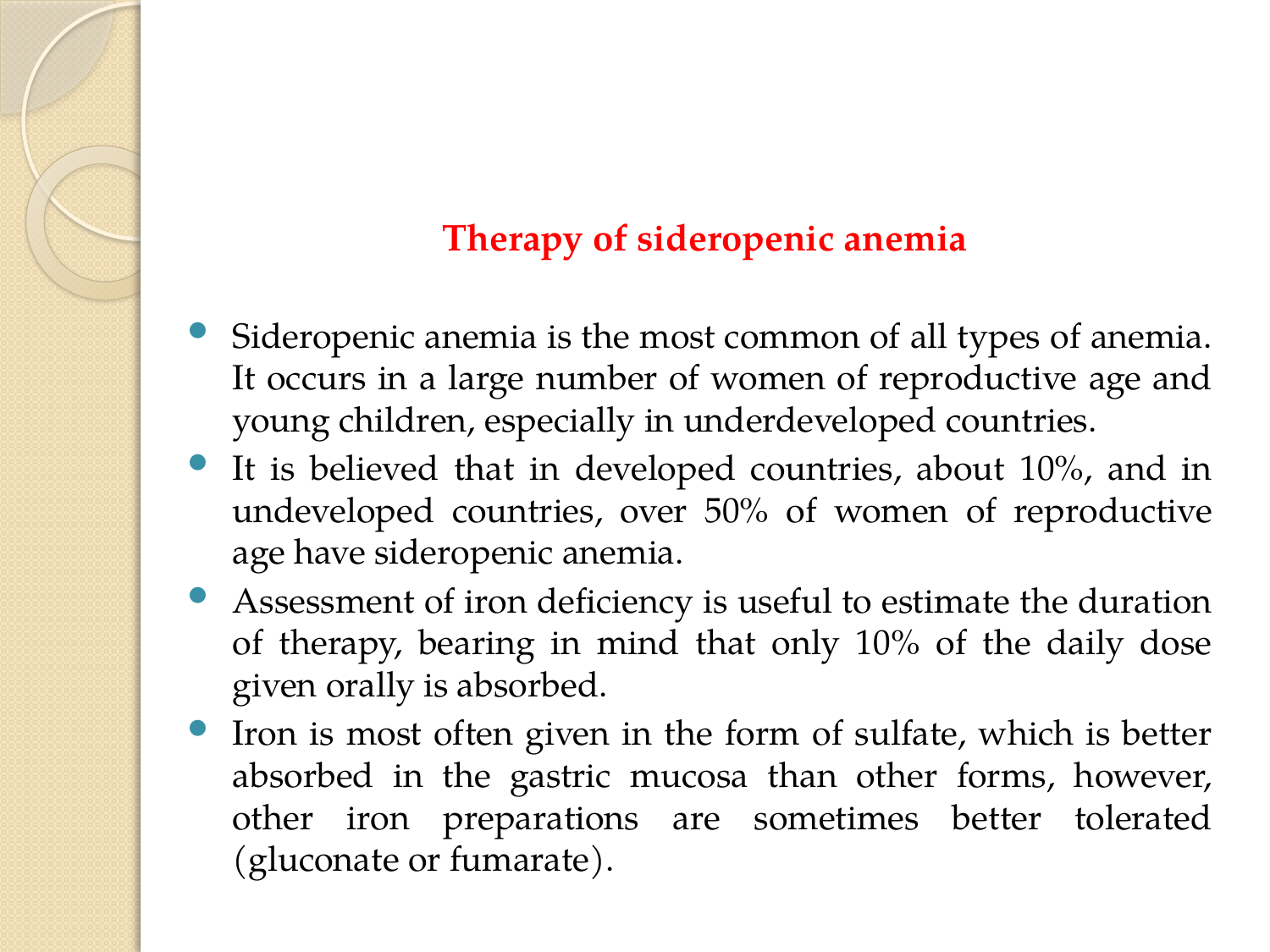

#

Therapy of sideropenic anemia

Sideropenic anemia is the most common of all types of anemia. It occurs in a large number of women of reproductive age and young children, especially in underdeveloped countries.
It is believed that in developed countries, about 10%, and in undeveloped countries, over 50% of women of reproductive age have sideropenic anemia.
Assessment of iron deficiency is useful to estimate the duration of therapy, bearing in mind that only 10% of the daily dose given orally is absorbed.
Iron is most often given in the form of sulfate, which is better absorbed in the gastric mucosa than other forms, however, other iron preparations are sometimes better tolerated (gluconate or fumarate).